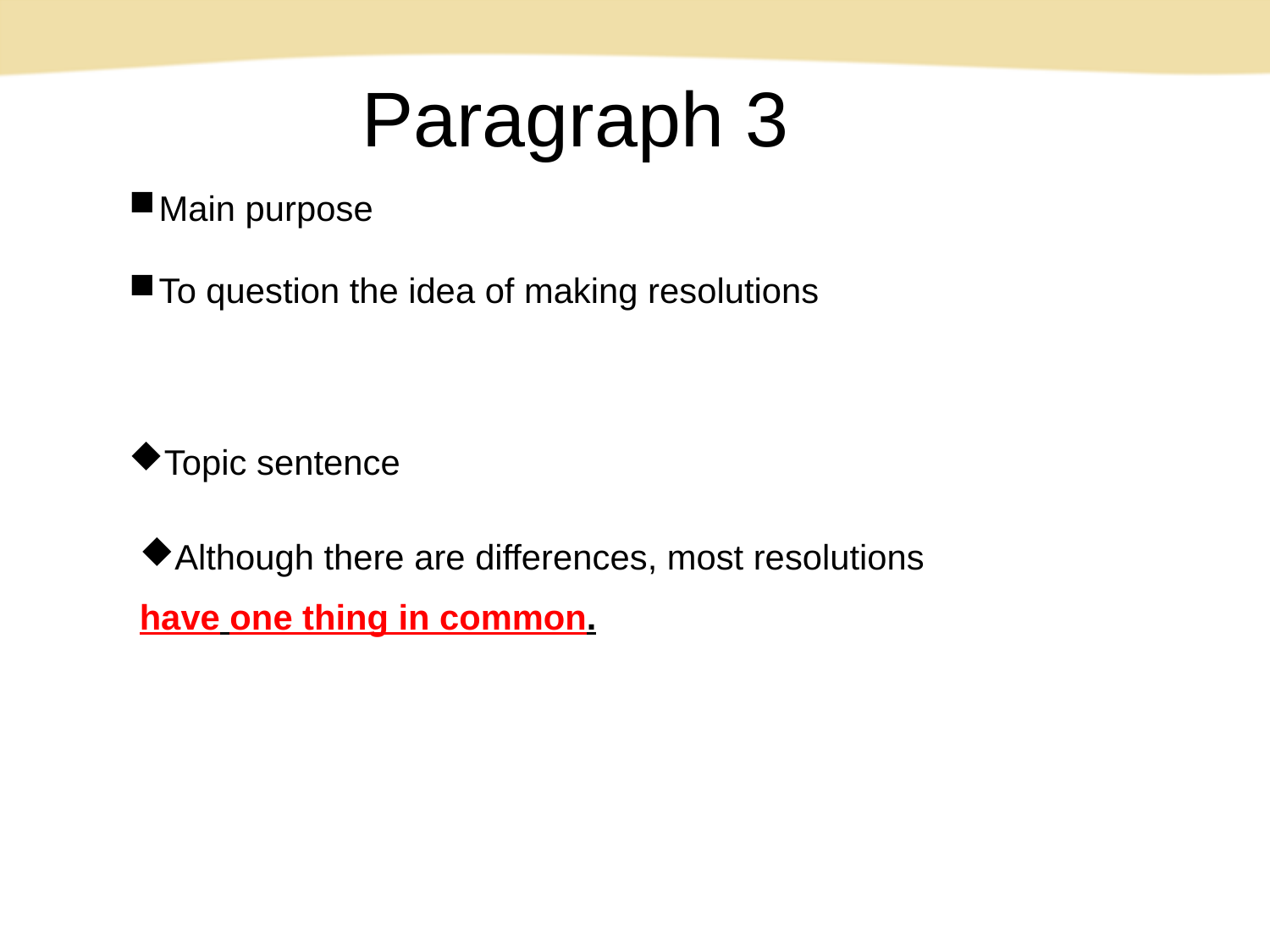

Paragraph 3
Main purpose
To question the idea of making resolutions
Topic sentence
Although there are differences, most resolutions
have one thing in common.